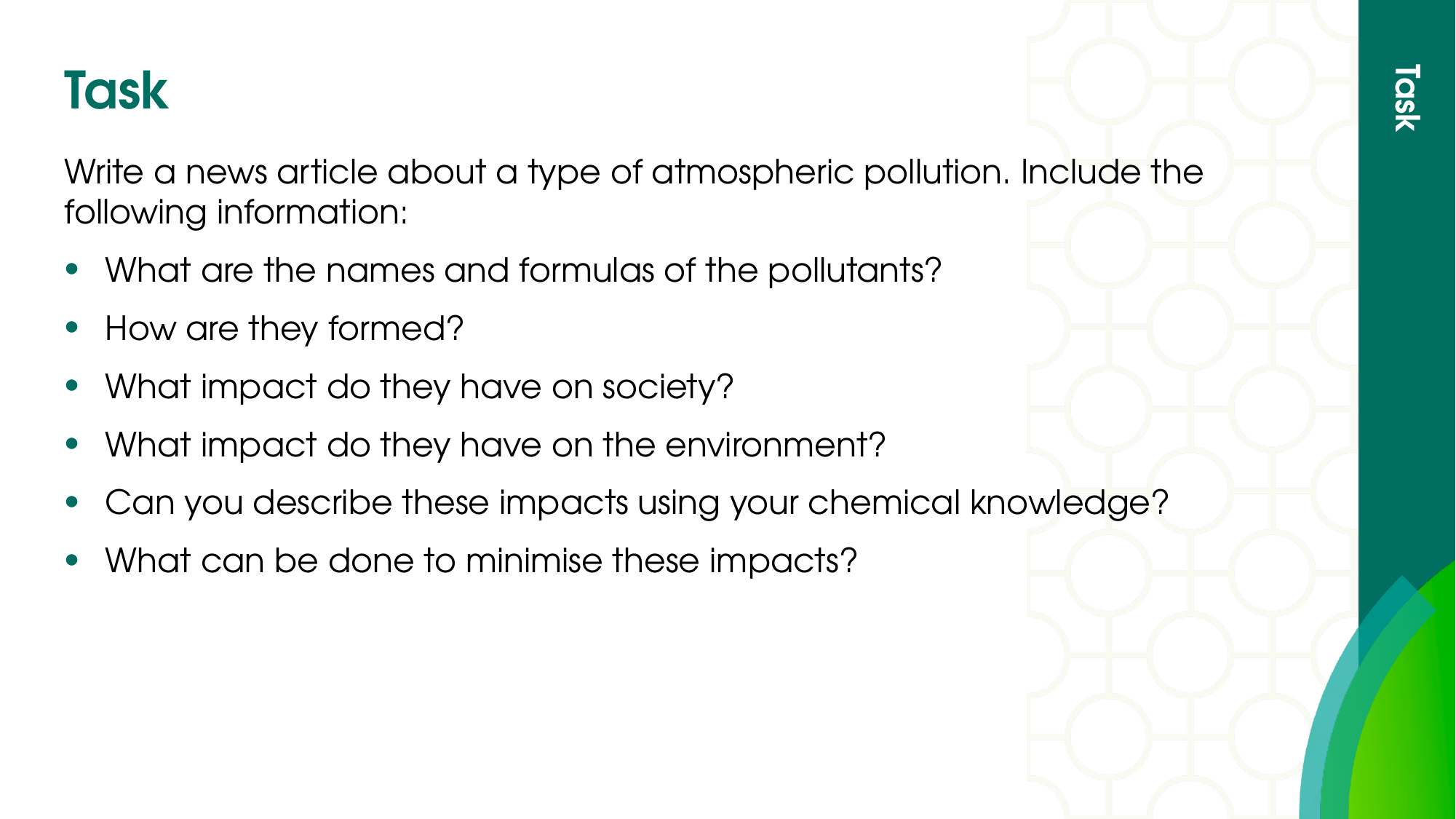

# Task
Task
Write a news article about a type of atmospheric pollution. Include the following information:
What are the names and formulas of the pollutants?
How are they formed?
What impact do they have on society?
What impact do they have on the environment?
Can you describe these impacts using your chemical knowledge?
What can be done to minimise these impacts?